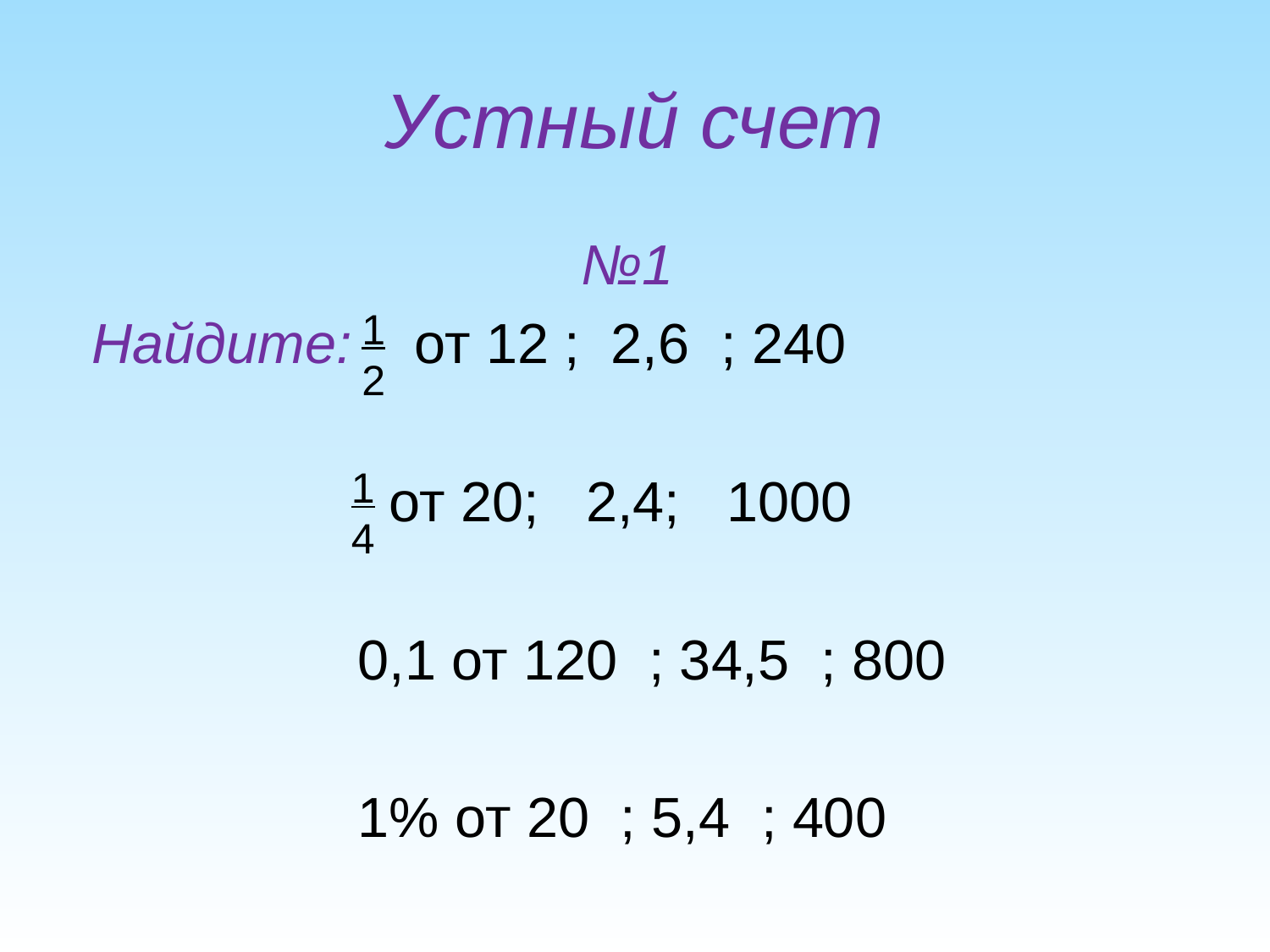

# Устный счет
№1
 Найдите:    от 12 ;  2,6  ; 240

                    от 20;   2,4;   1000

                  0,1 от 120  ; 34,5  ; 800

                  1% от 20  ; 5,4  ; 400
12
14